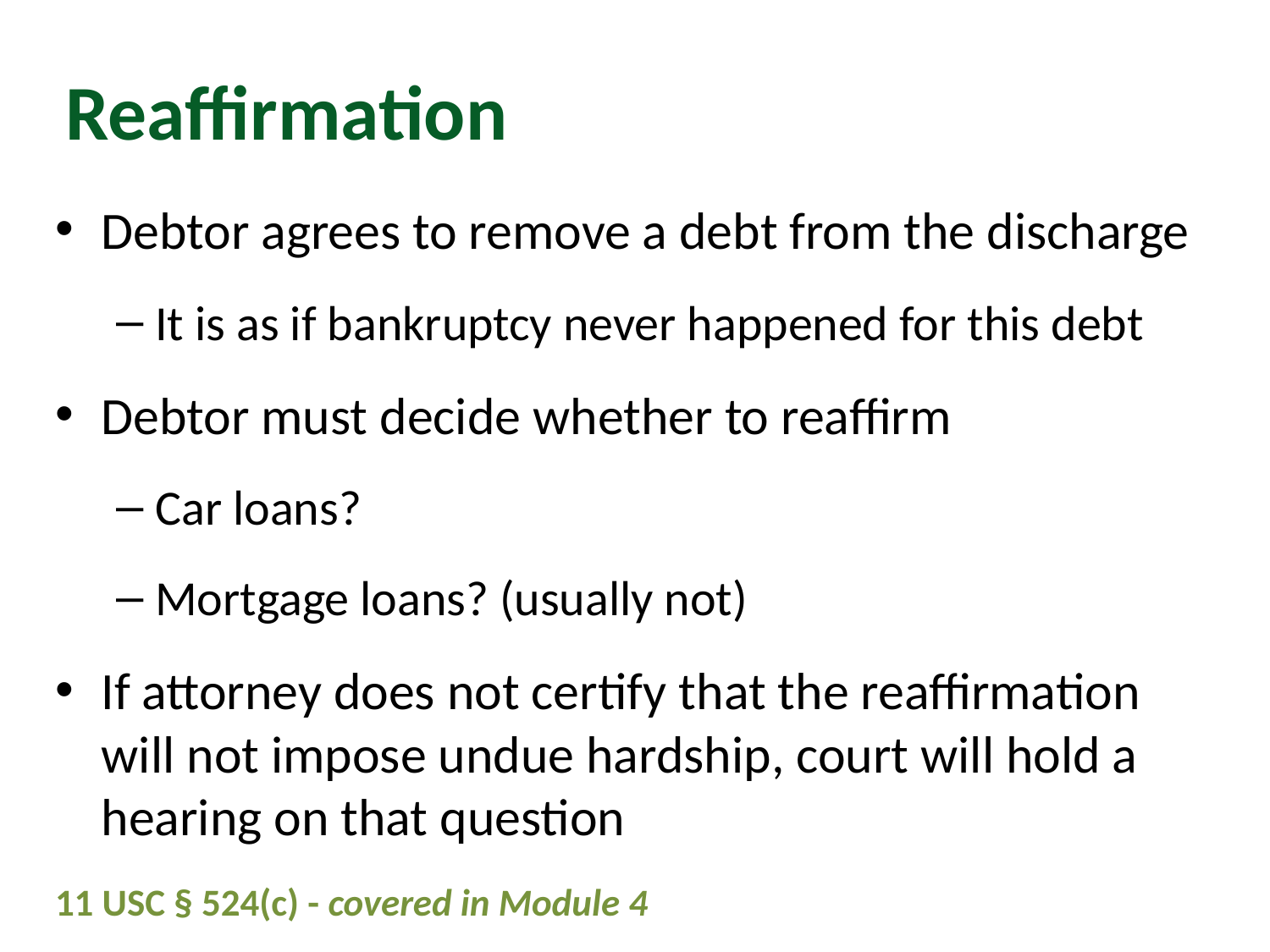

# Reaffirmation
Debtor agrees to remove a debt from the discharge
It is as if bankruptcy never happened for this debt
Debtor must decide whether to reaffirm
Car loans?
Mortgage loans? (usually not)
If attorney does not certify that the reaffirmation will not impose undue hardship, court will hold a hearing on that question
11 USC § 524(c) - covered in Module 4